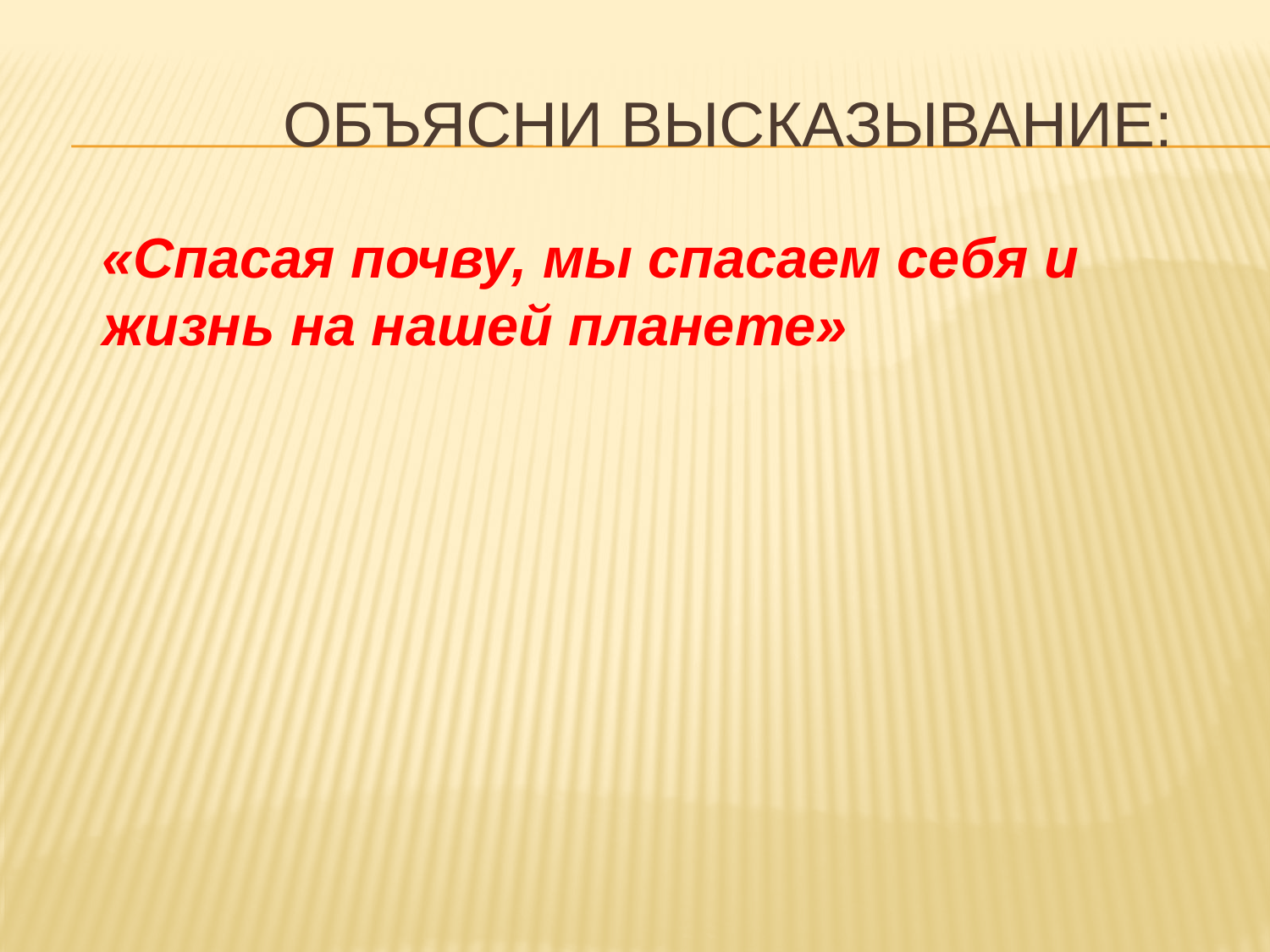

# объясни высказывание:
   «Спасая почву, мы спасаем себя и жизнь на нашей планете»